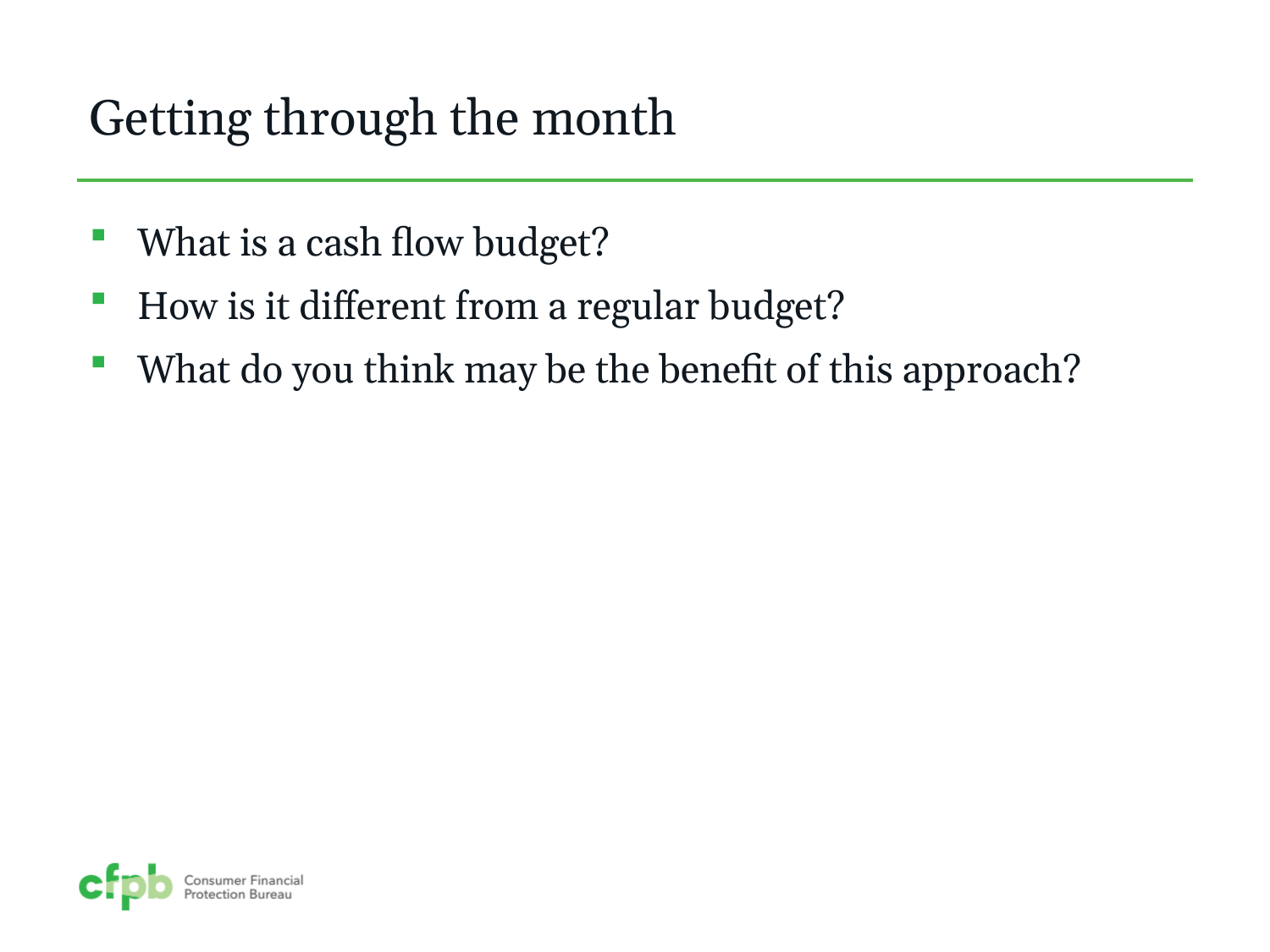

# Getting through the month
What is a cash flow budget?
How is it different from a regular budget?
What do you think may be the benefit of this approach?